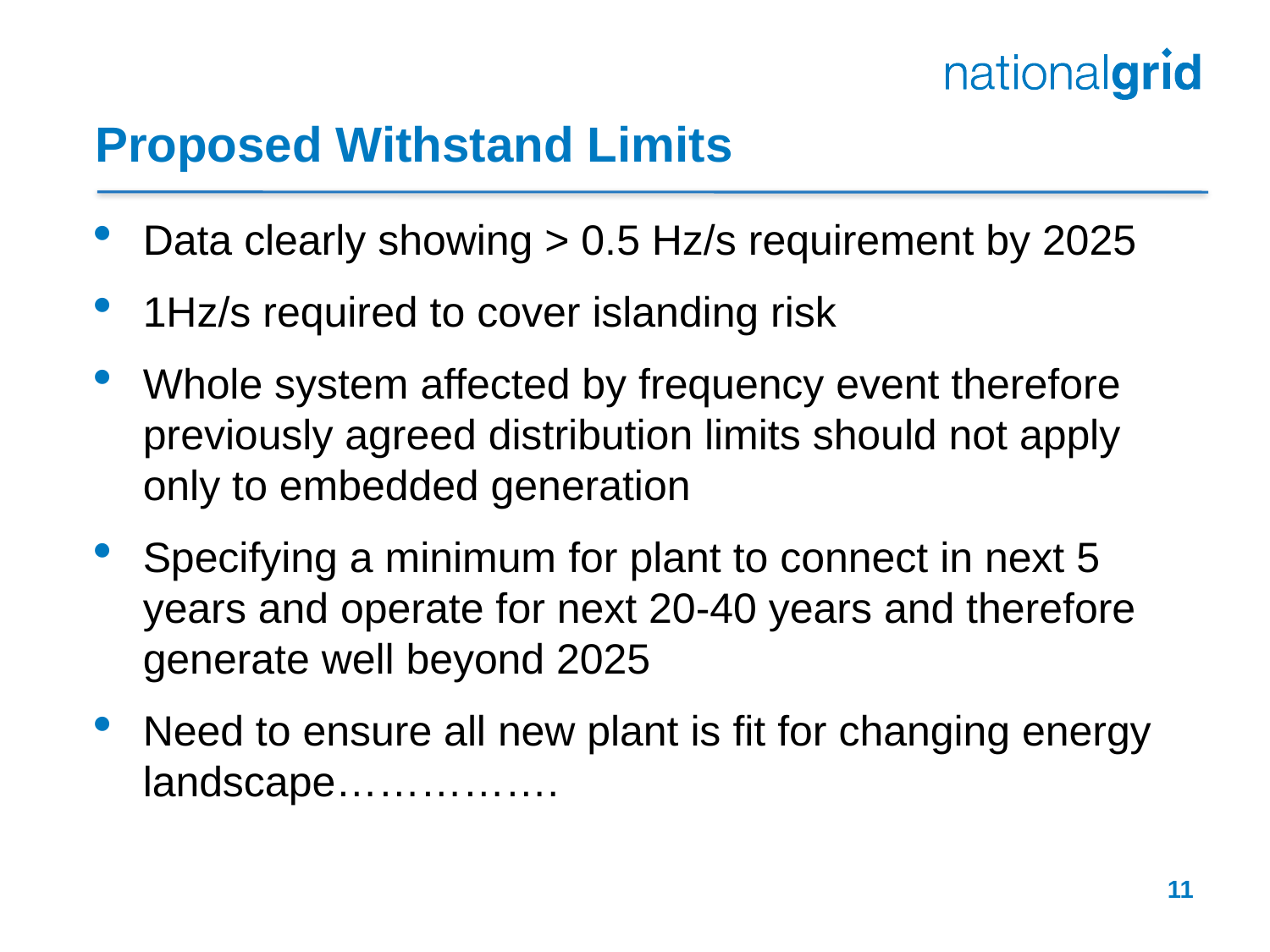

# Proposed Withstand Limits
Data clearly showing > 0.5 Hz/s requirement by 2025
1Hz/s required to cover islanding risk
Whole system affected by frequency event therefore previously agreed distribution limits should not apply only to embedded generation
Specifying a minimum for plant to connect in next 5 years and operate for next 20-40 years and therefore generate well beyond 2025
Need to ensure all new plant is fit for changing energy landscape…………….
11